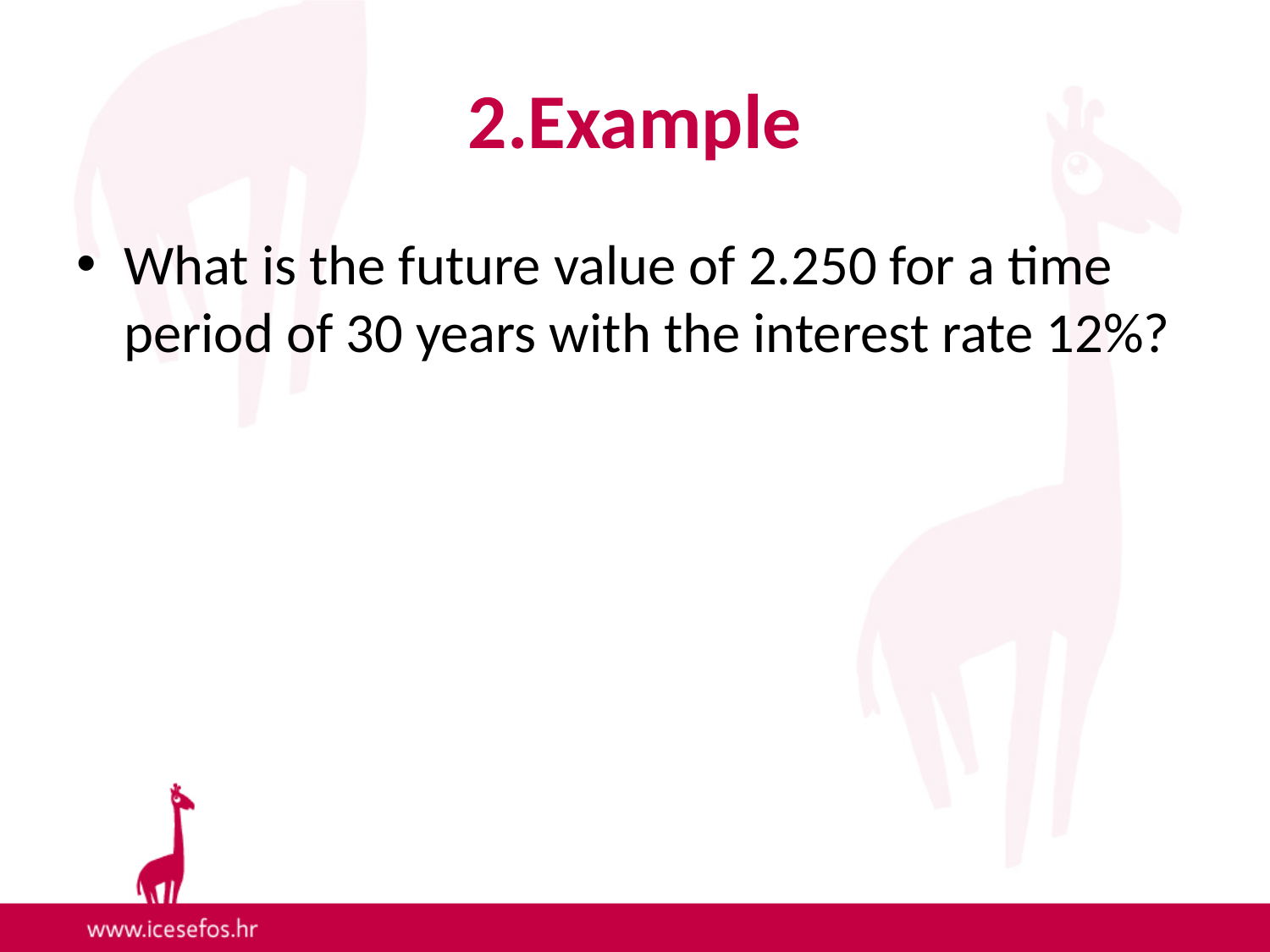

# 2.Example
What is the future value of 2.250 for a time period of 30 years with the interest rate 12%?